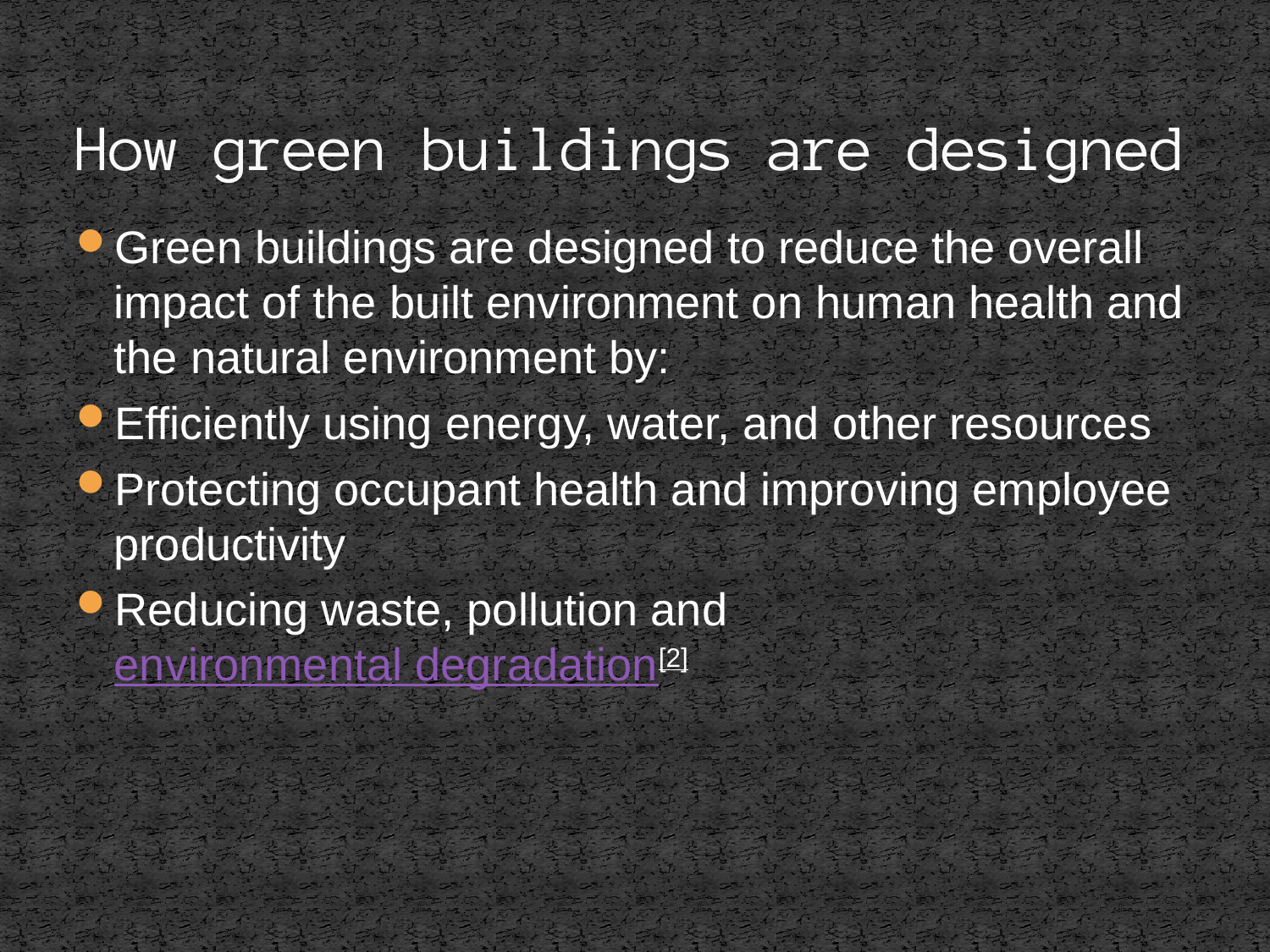

# How green buildings are designed
Green buildings are designed to reduce the overall impact of the built environment on human health and the natural environment by:
Efficiently using energy, water, and other resources
Protecting occupant health and improving employee productivity
Reducing waste, pollution and environmental degradation[2]